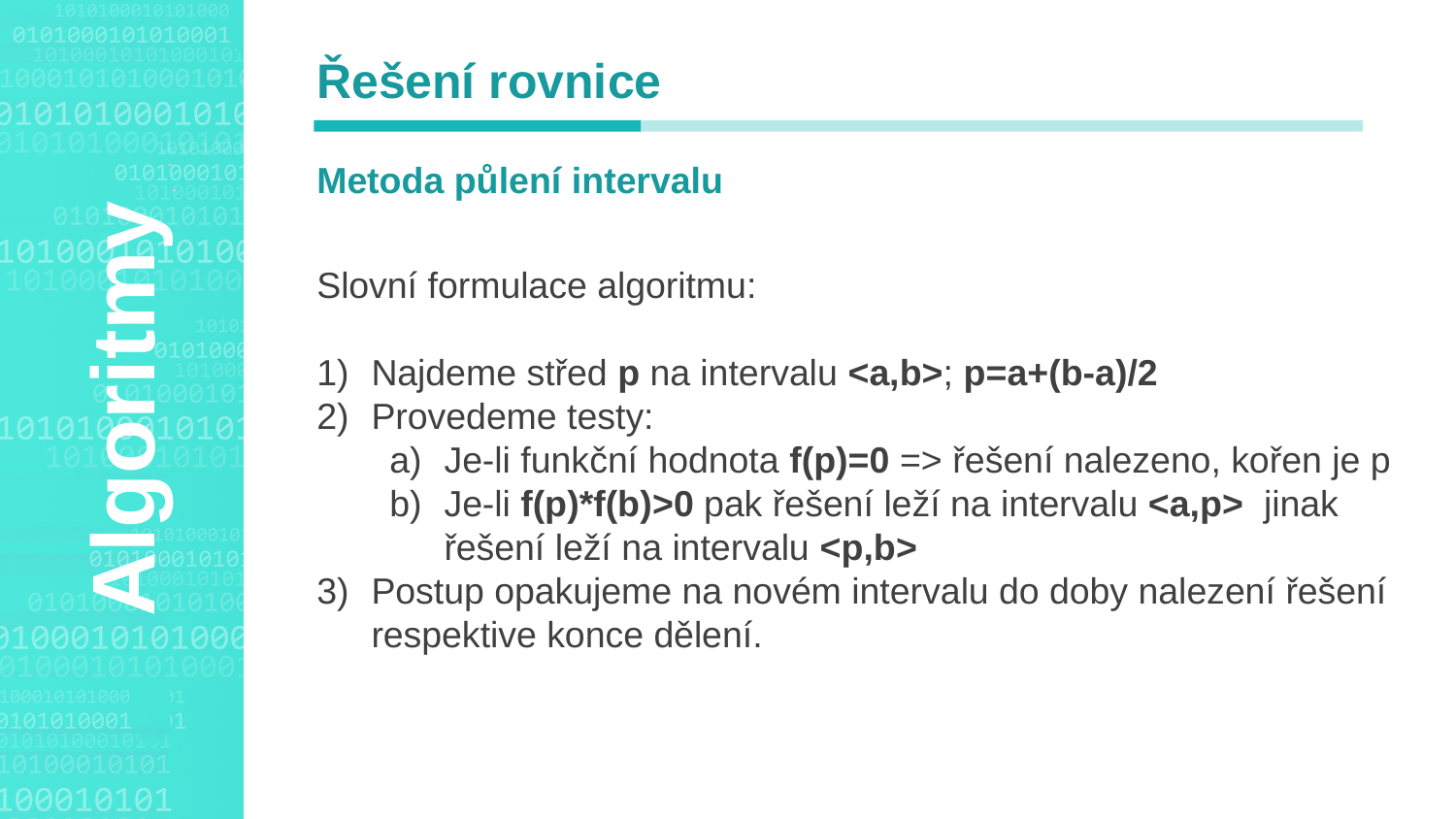

Řešení rovnice
Metoda půlení intervalu

Slovní formulace algoritmu:

Najdeme střed p na intervalu <a,b>; p=a+(b-a)/2
Provedeme testy:
Je-li funkční hodnota f(p)=0 => řešení nalezeno, kořen je p
Je-li f(p)*f(b)>0 pak řešení leží na intervalu <a,p>  jinak řešení leží na intervalu <p,b>
Postup opakujeme na novém intervalu do doby nalezení řešení respektive konce dělení.
Agenda Style

Algoritmy